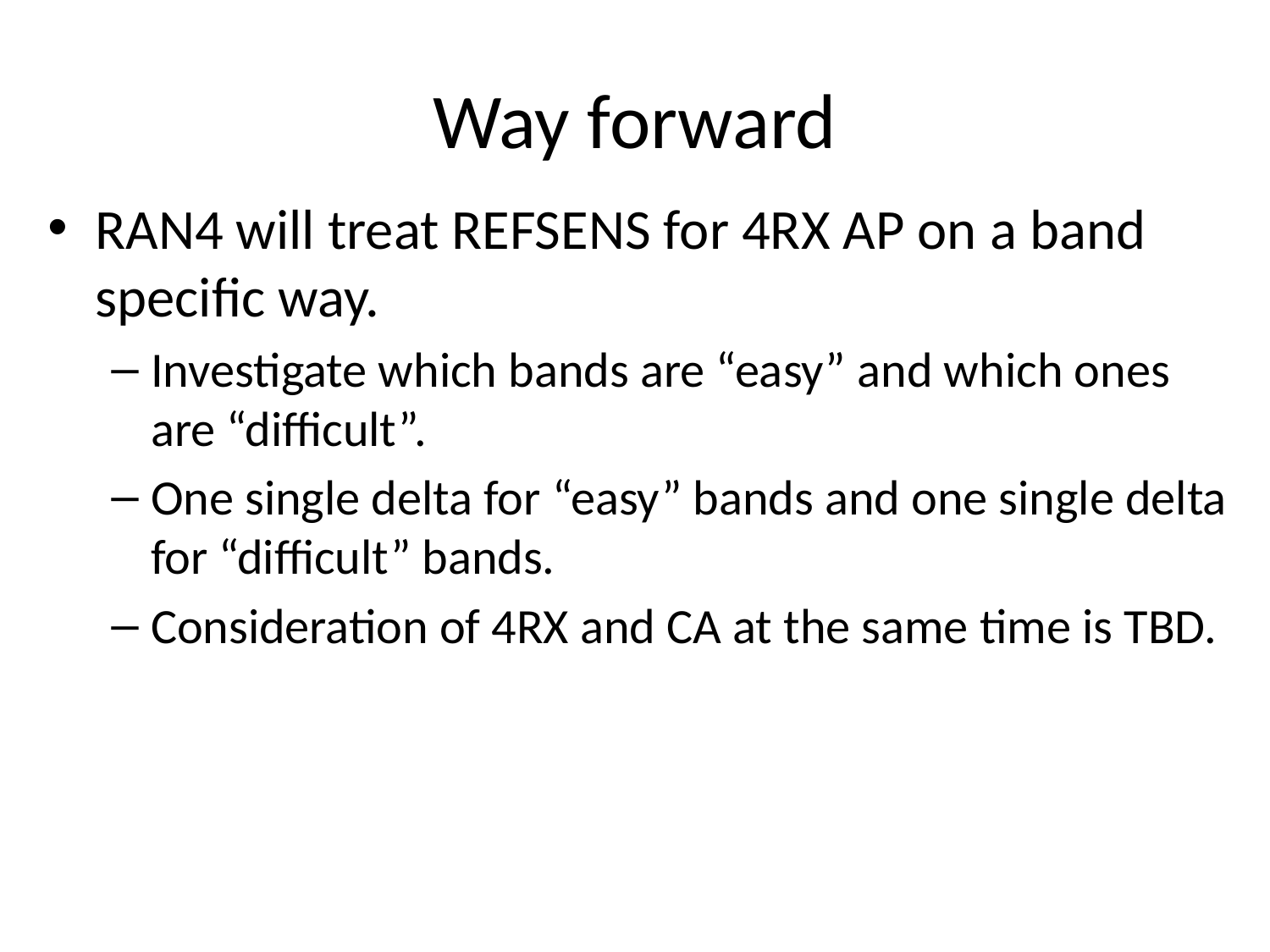

# Way forward
RAN4 will treat REFSENS for 4RX AP on a band specific way.
Investigate which bands are “easy” and which ones are “difficult”.
One single delta for “easy” bands and one single delta for “difficult” bands.
Consideration of 4RX and CA at the same time is TBD.